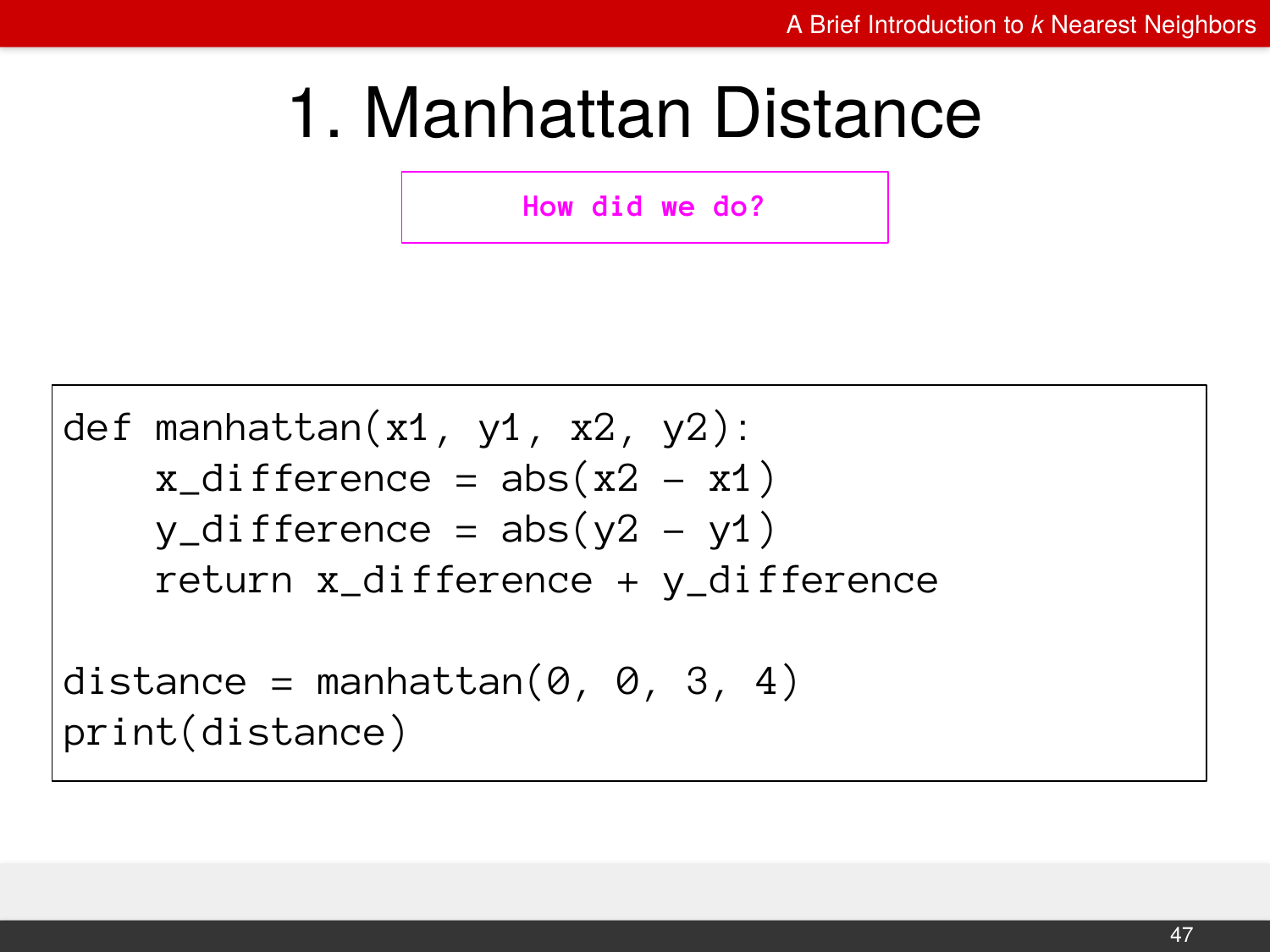

# 1. Manhattan Distance
How did we do?
def manhattan(x1, y1, x2, y2):
    x_difference = abs(x2 - x1)
    y_difference = abs(y2 - y1)
    return x_difference + y_difference

distance = manhattan(0, 0, 3, 4)
print(distance)
47